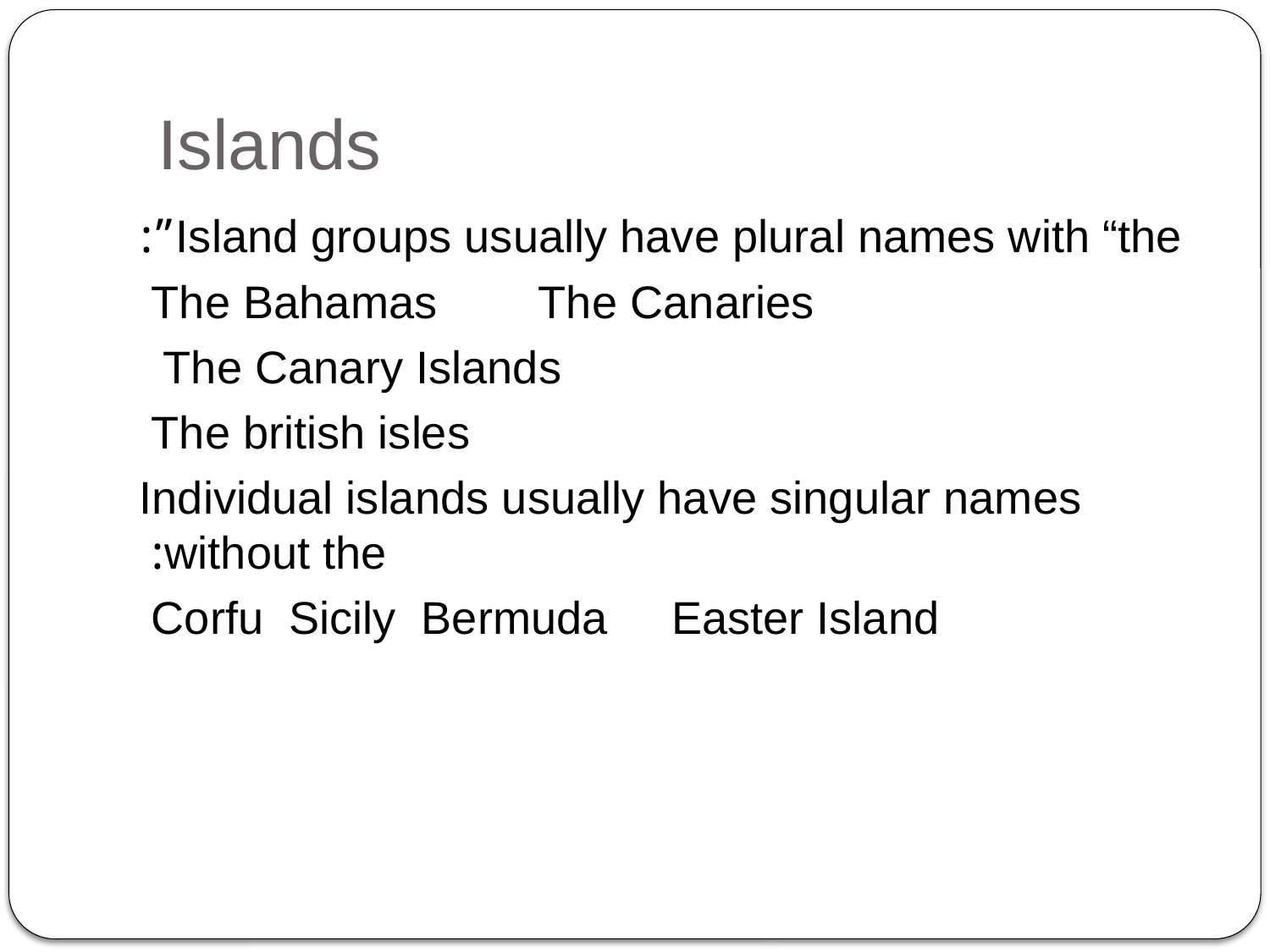

# Islands
Island groups usually have plural names with “the”:
The Bahamas        The Canaries
The Canary Islands
The british isles
Individual islands usually have singular names without the:
Corfu  Sicily  Bermuda     Easter Island